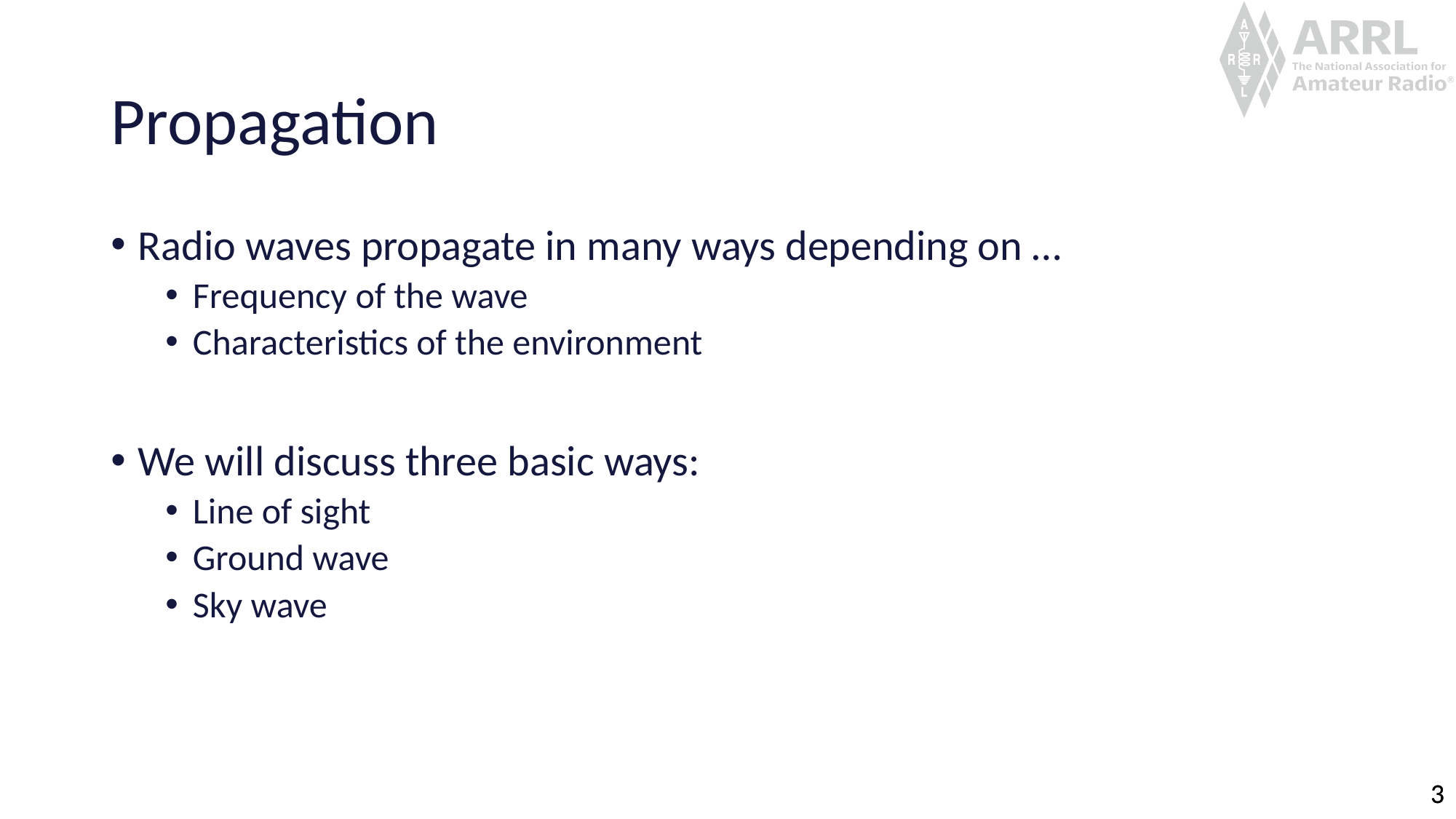

# Propagation
Radio waves propagate in many ways depending on …
Frequency of the wave
Characteristics of the environment

We will discuss three basic ways:
Line of sight
Ground wave
Sky wave